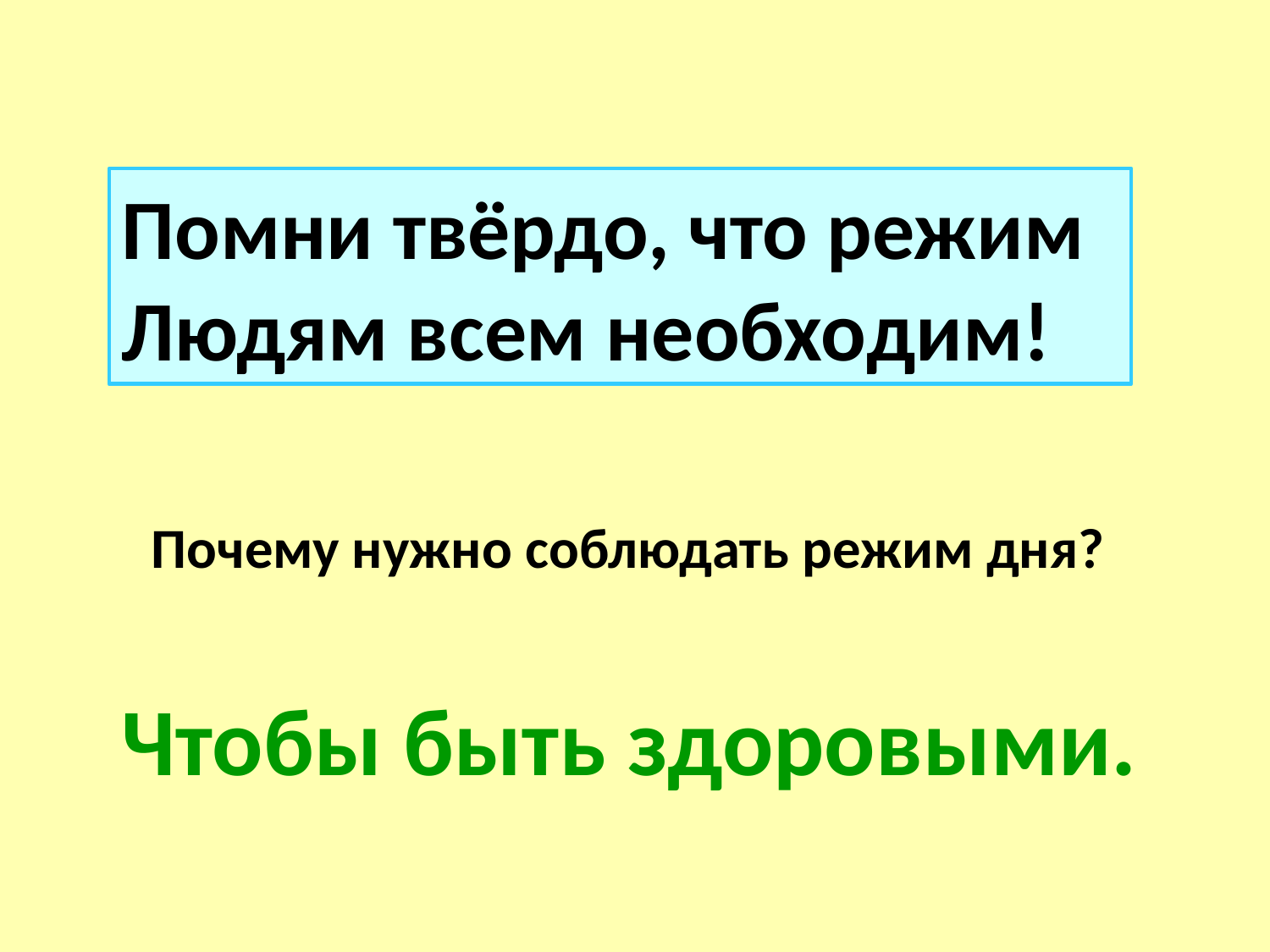

Помни твёрдо, что режим
Людям всем необходим!
Почему нужно соблюдать режим дня?
Чтобы быть здоровыми.